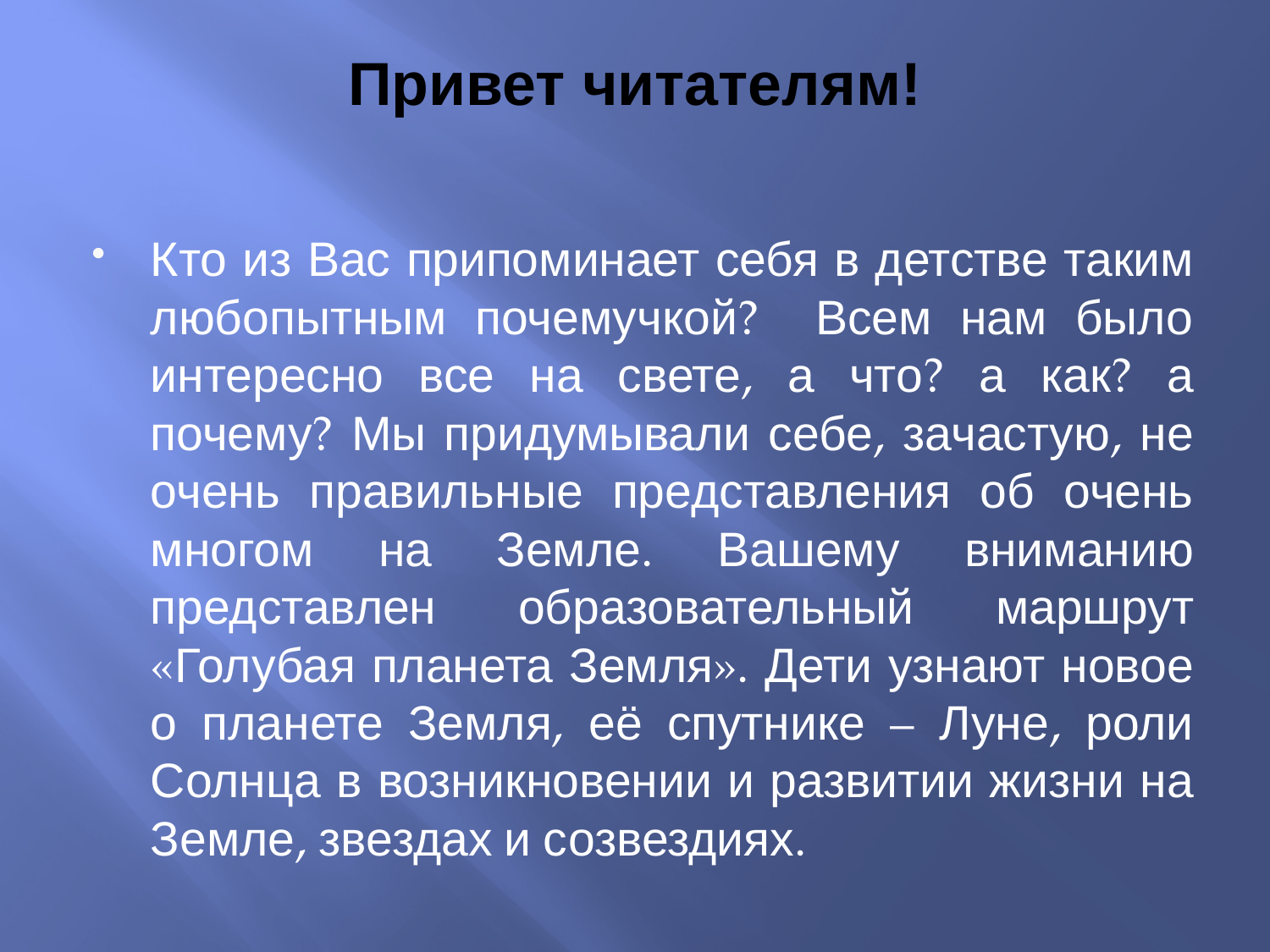

# Привет читателям!
Кто из Вас припоминает себя в детстве таким любопытным почемучкой?  Всем нам было интересно все на свете, а что? а как? а почему? Мы придумывали себе, зачастую, не очень правильные представления об очень многом на Земле. Вашему вниманию представлен образовательный маршрут «Голубая планета Земля». Дети узнают новое о планете Земля, её спутнике – Луне, роли Солнца в возникновении и развитии жизни на Земле, звездах и созвездиях.